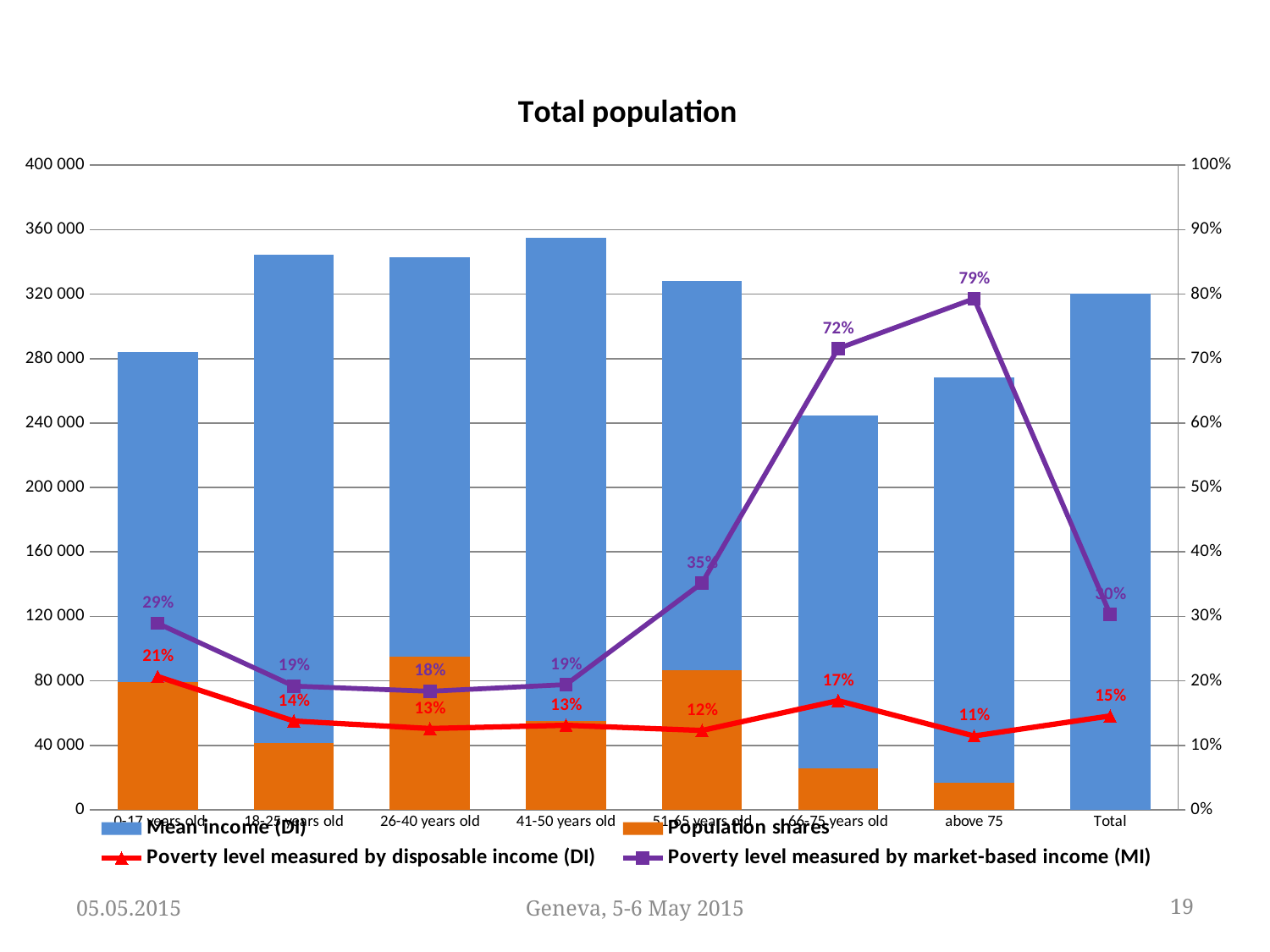

[unsupported chart]

05.05.2015
Geneva, 5-6 May 2015
19